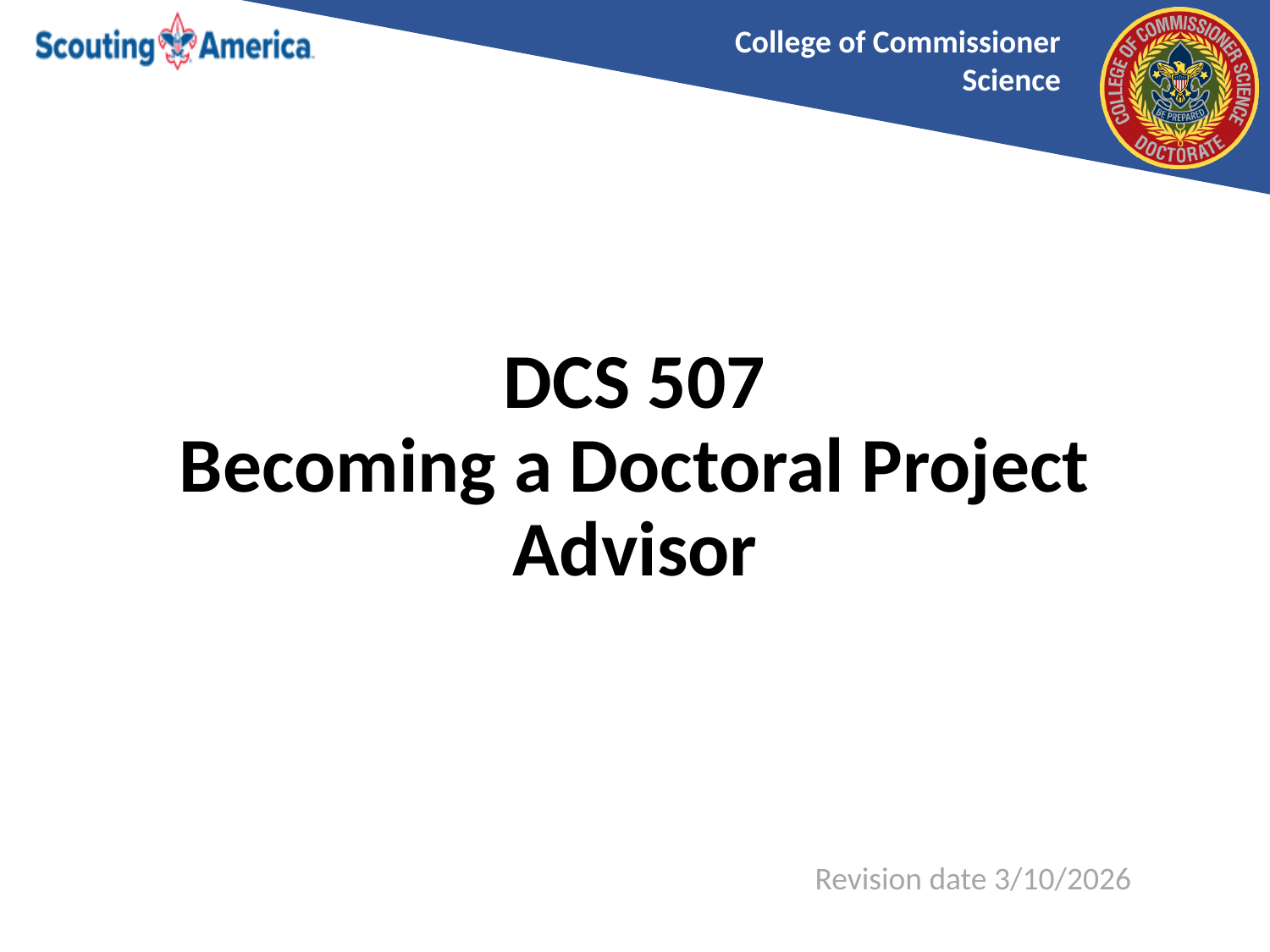

# DCS 507 Becoming a Doctoral Project Advisor
Revision date 3/10/2026